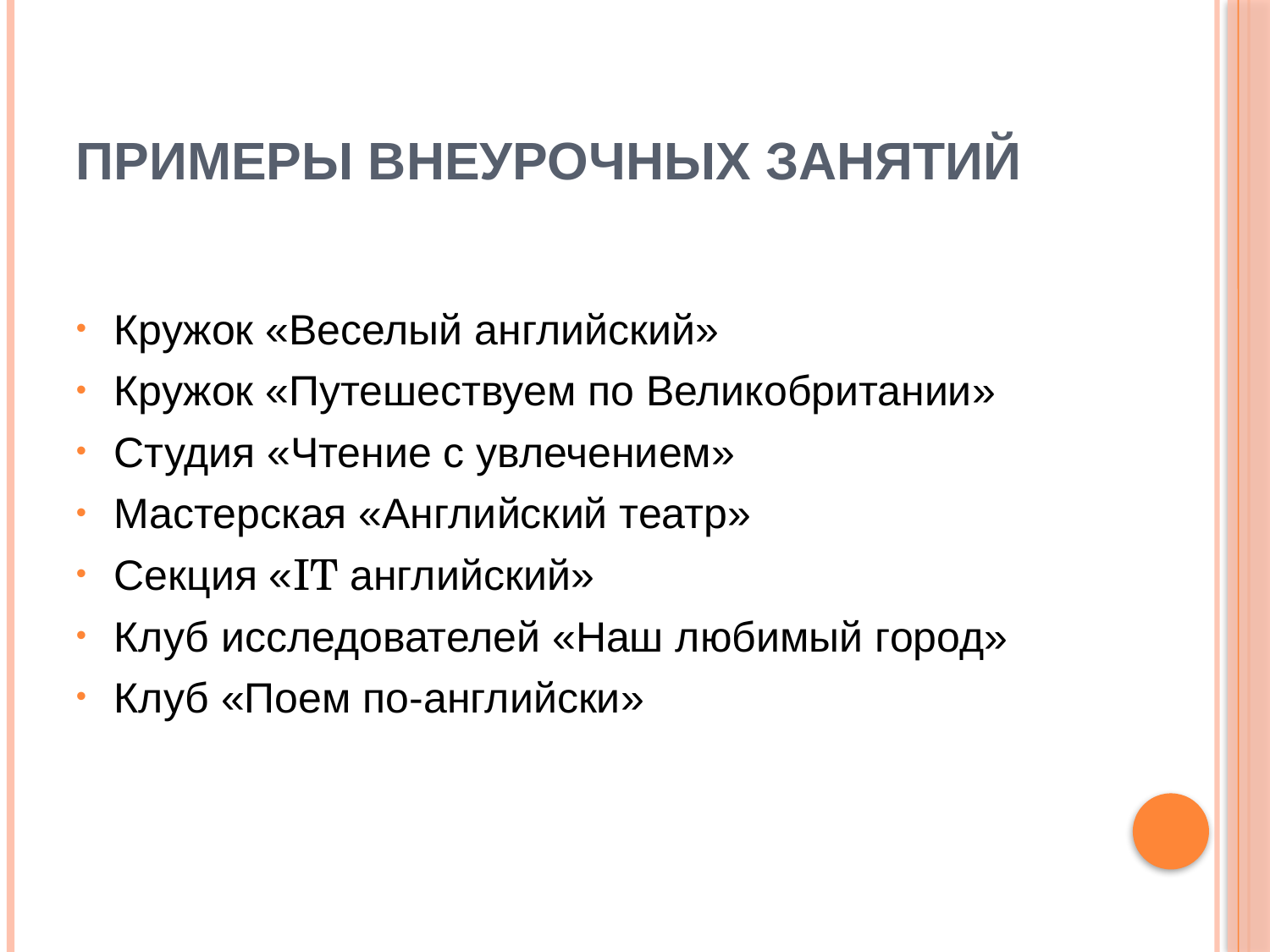

# Примеры внеурочных занятий
Кружок «Веселый английский»
Кружок «Путешествуем по Великобритании»
Студия «Чтение с увлечением»
Мастерская «Английский театр»
Секция «IT английский»
Клуб исследователей «Наш любимый город»
Клуб «Поем по-английски»